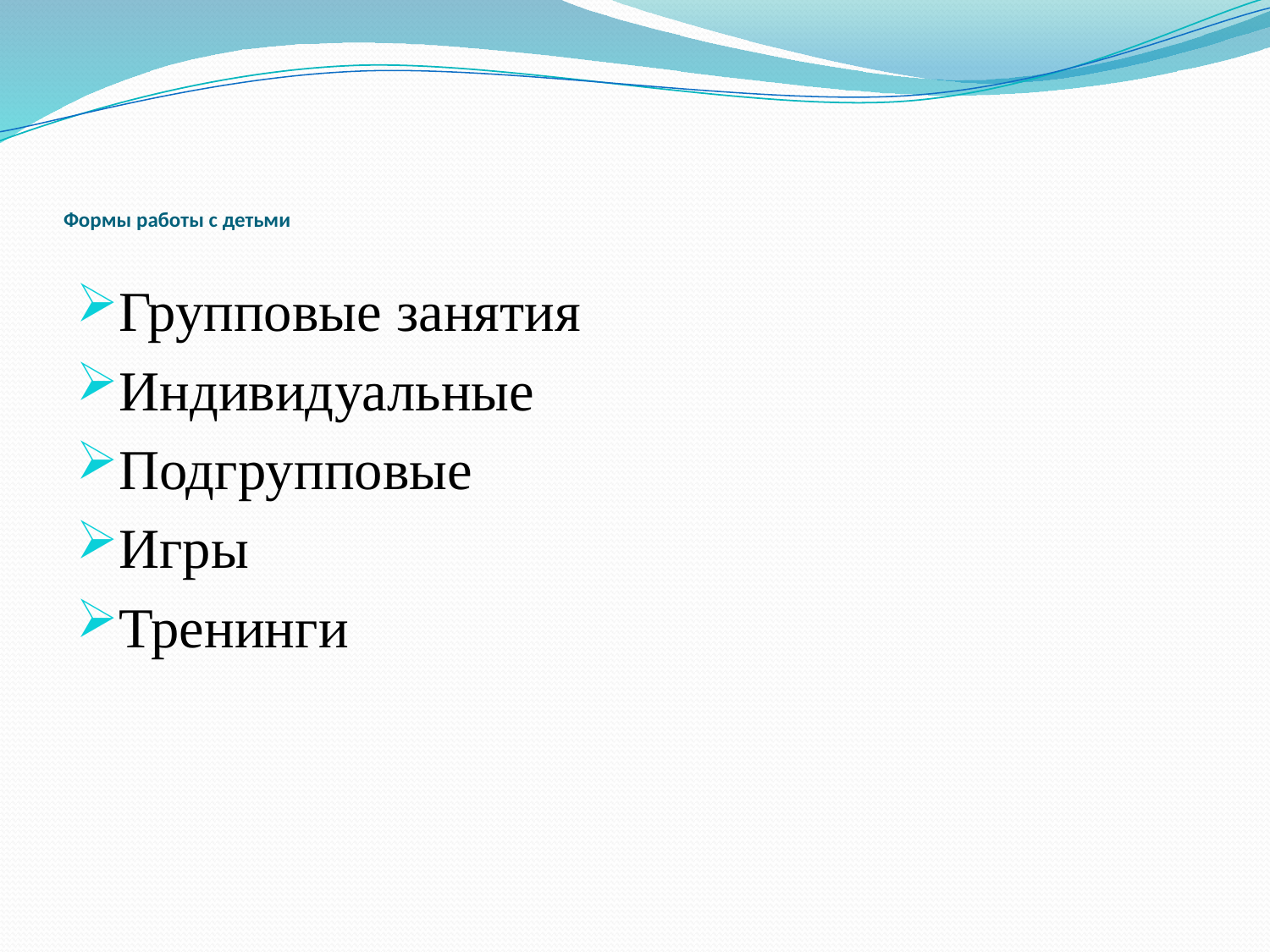

# Формы работы с детьми
Групповые занятия
Индивидуальные
Подгрупповые
Игры
Тренинги